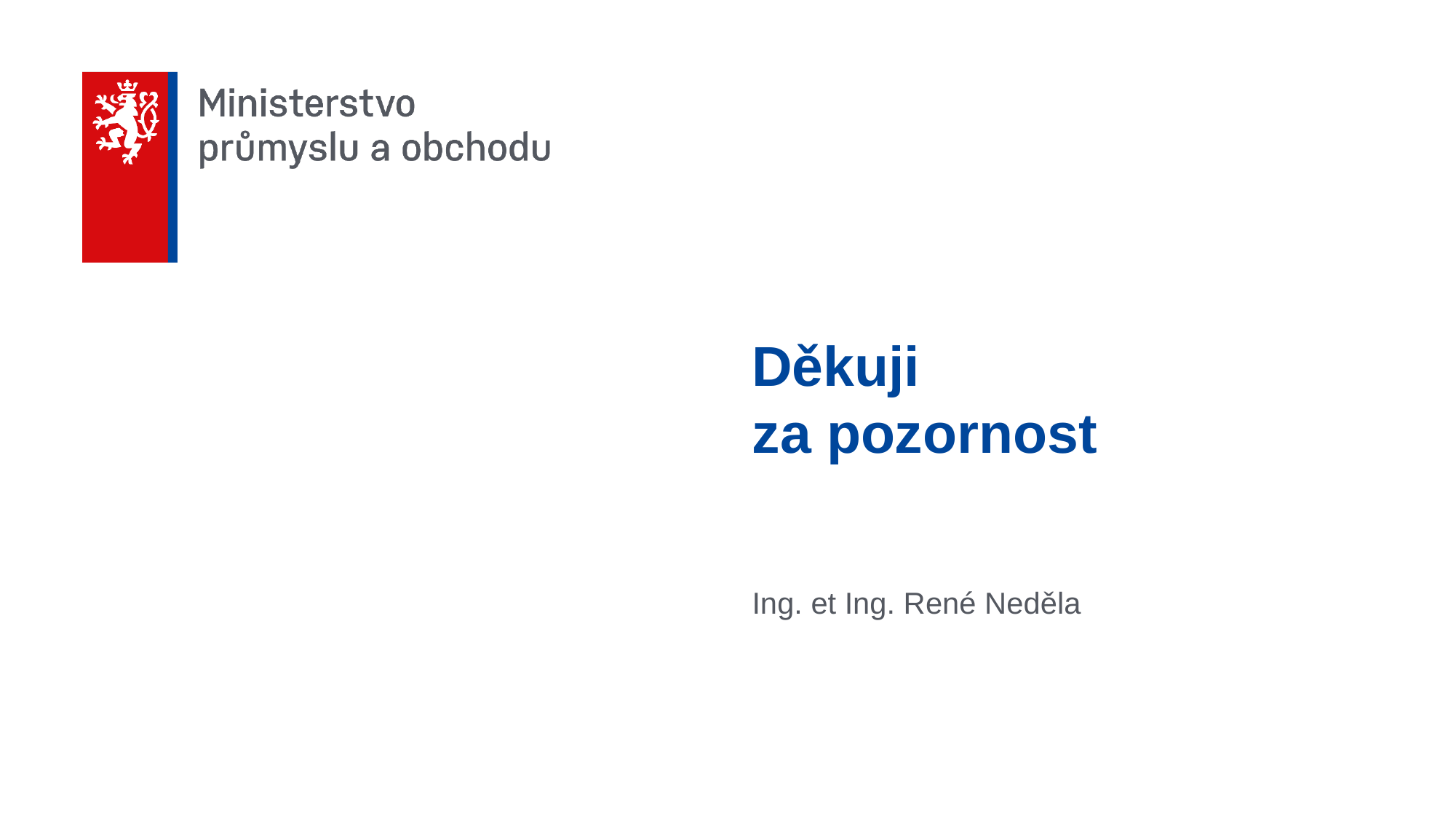

# Děkuji za pozornost
Ing. et Ing. René Neděla